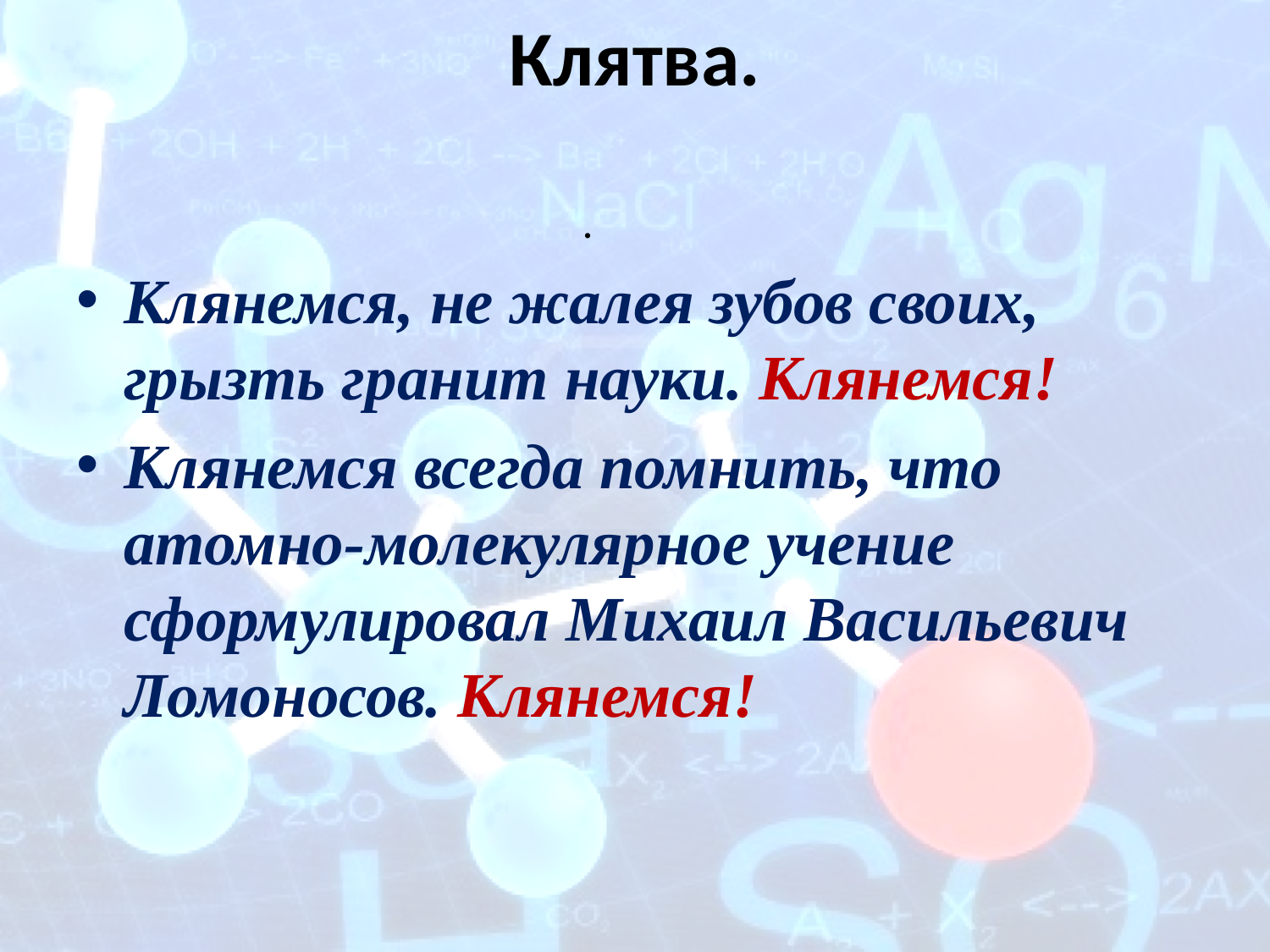

# Клятва.

Клянемся, не жалея зубов своих, грызть гранит науки. Клянемся!
Клянемся всегда помнить, что атомно-молекулярное учение сформулировал Михаил Васильевич Ломоносов. Клянемся!